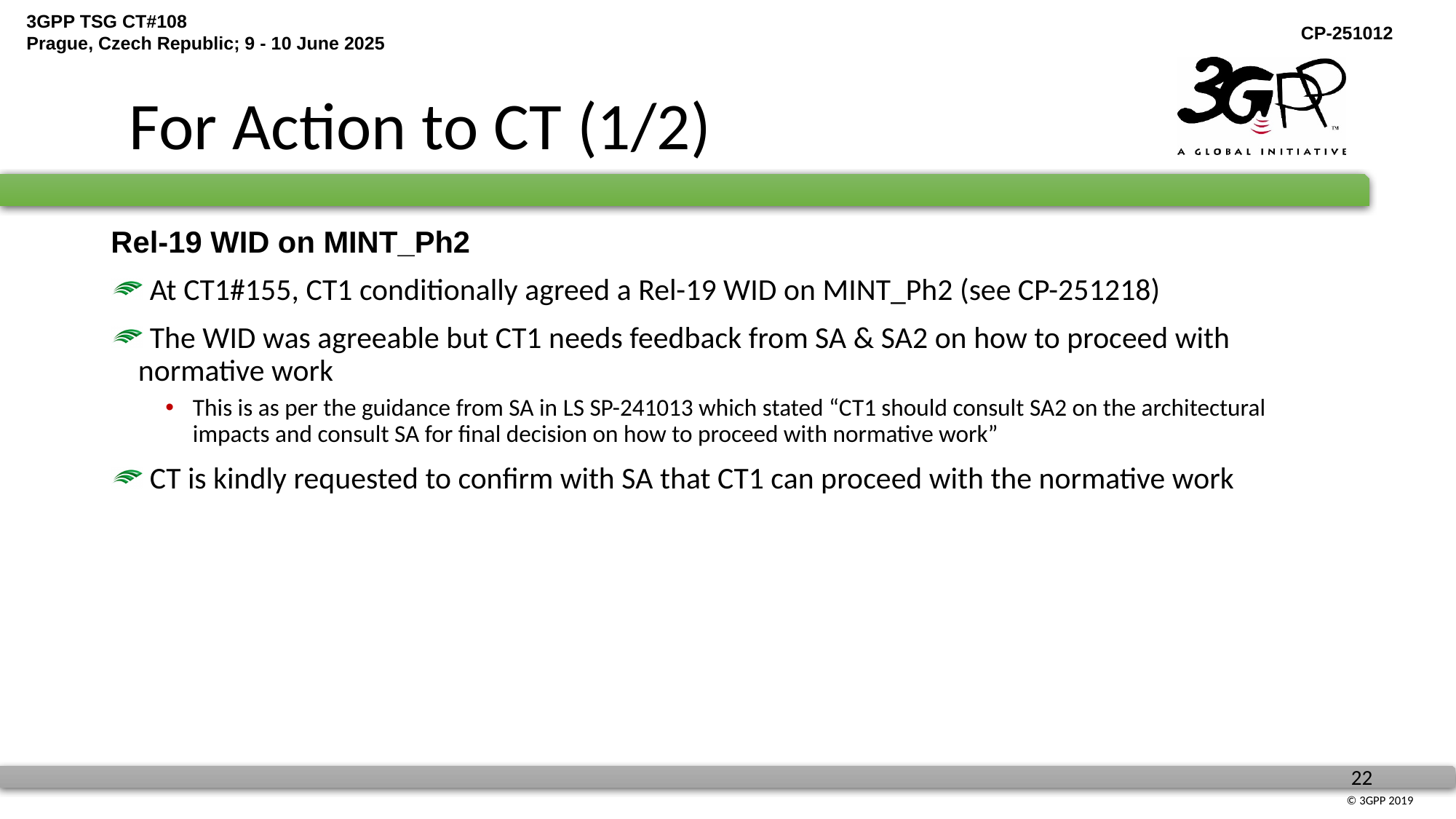

# For Action to CT (1/2)
Rel-19 WID on MINT_Ph2
 At CT1#155, CT1 conditionally agreed a Rel-19 WID on MINT_Ph2 (see CP-251218)
 The WID was agreeable but CT1 needs feedback from SA & SA2 on how to proceed with normative work
This is as per the guidance from SA in LS SP-241013 which stated “CT1 should consult SA2 on the architectural impacts and consult SA for final decision on how to proceed with normative work”
 CT is kindly requested to confirm with SA that CT1 can proceed with the normative work